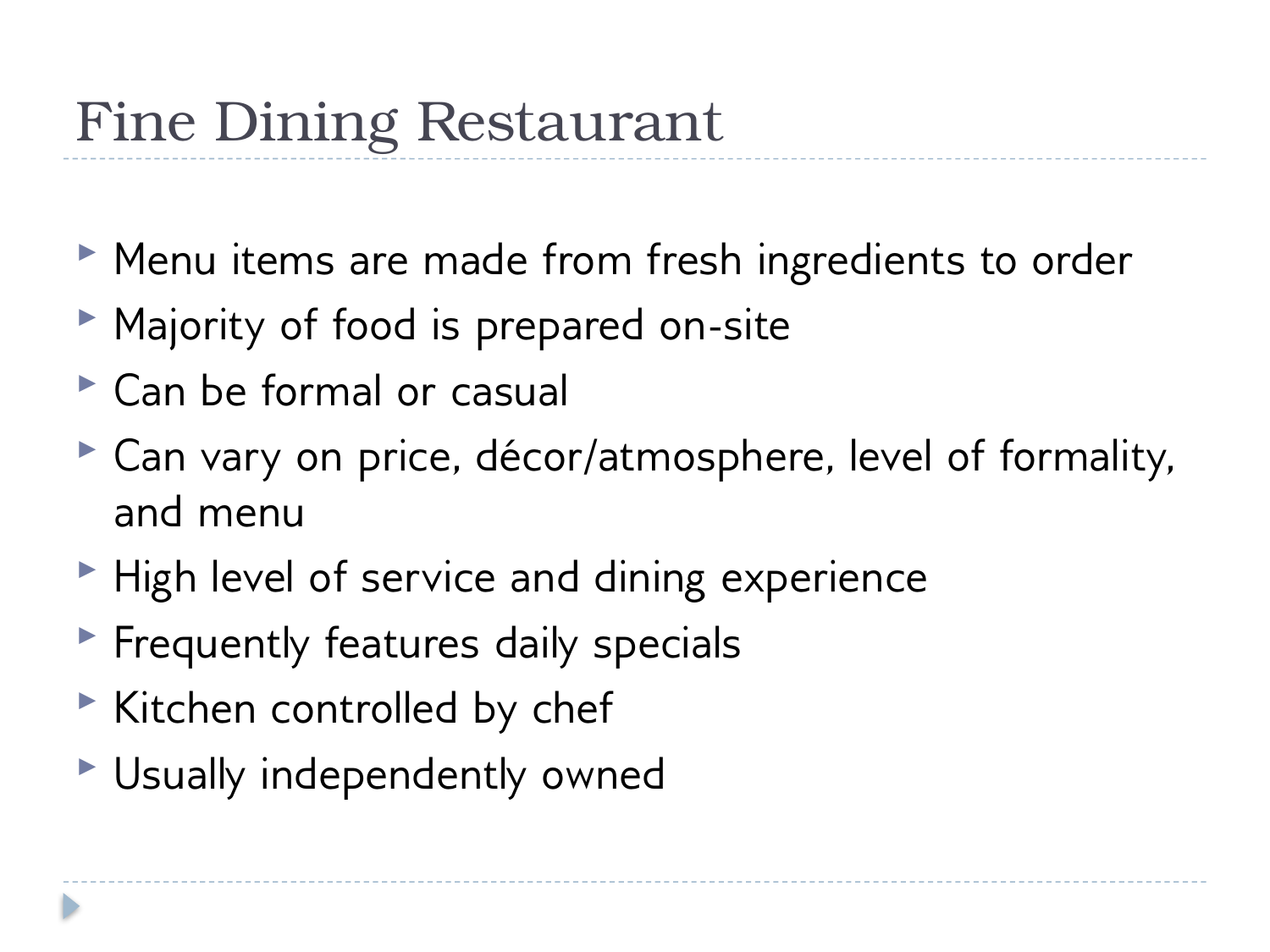

# Fine Dining Restaurant
Menu items are made from fresh ingredients to order
Majority of food is prepared on-site
Can be formal or casual
Can vary on price, décor/atmosphere, level of formality, and menu
High level of service and dining experience
Frequently features daily specials
Kitchen controlled by chef
Usually independently owned